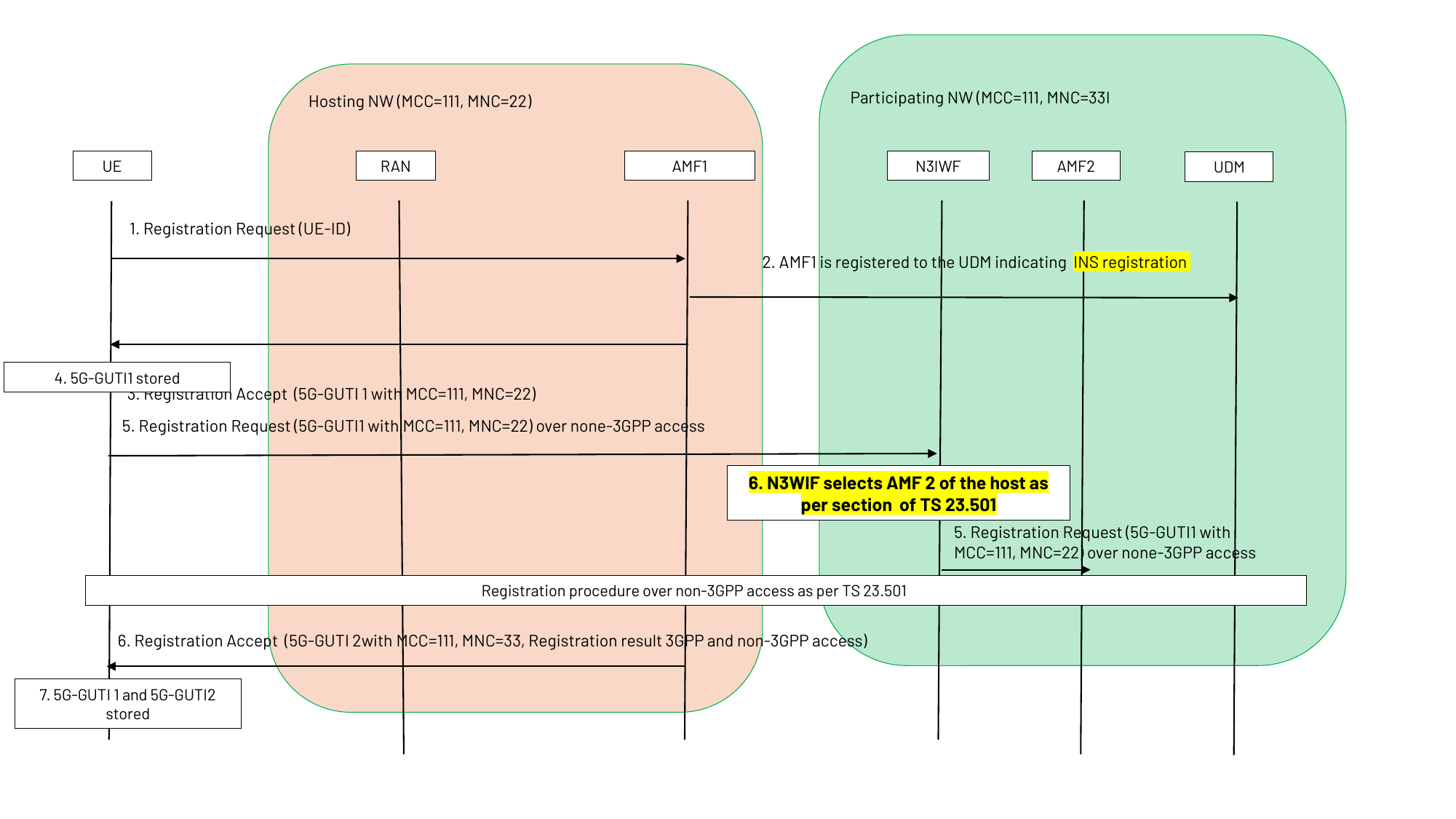

Participating NW (MCC=111, MNC=33I
Hosting NW (MCC=111, MNC=22)
UE
RAN
N3IWF
AMF2
AMF1
UDM
1. Registration Request (UE-ID)
2. AMF1 is registered to the UDM indicating  INS registration
4. 5G-GUTI1 stored
3. Registration Accept  (5G-GUTI 1 with MCC=111, MNC=22)
5. Registration Request (5G-GUTI1 with MCC=111, MNC=22) over none-3GPP access
6. N3WIF selects AMF 2 of the host as per section  of TS 23.501
5. Registration Request (5G-GUTI1 with MCC=111, MNC=22) over none-3GPP access
Registration procedure over non-3GPP access as per TS 23.501
6. Registration Accept  (5G-GUTI 2with MCC=111, MNC=33, Registration result 3GPP and non-3GPP access)
7. 5G-GUTI 1 and 5G-GUTI2 stored